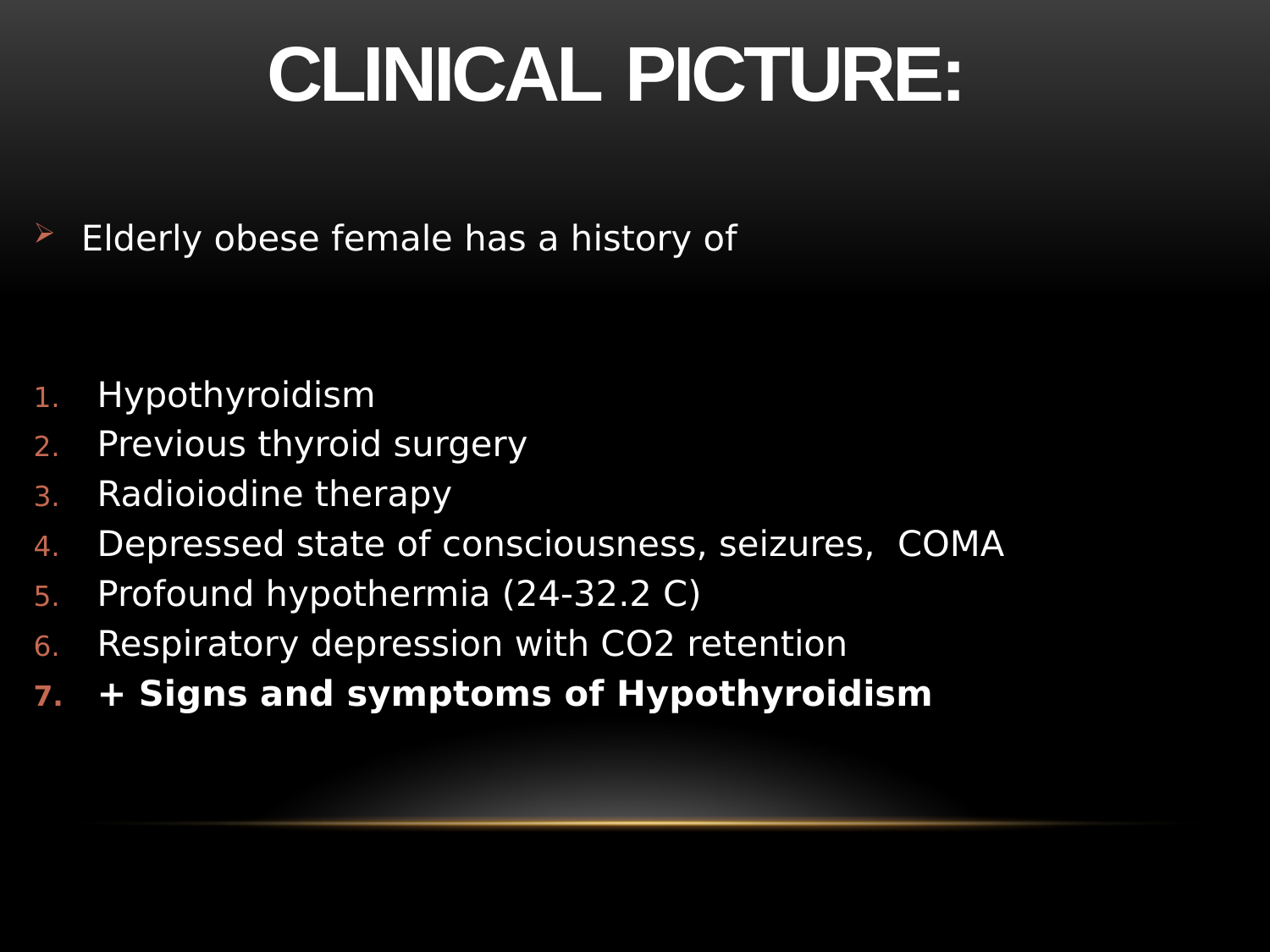

# Clinical picture:
Elderly obese female has a history of

Hypothyroidism
Previous thyroid surgery
Radioiodine therapy
Depressed state of consciousness, seizures,  COMA
Profound hypothermia (24-32.2 C)
Respiratory depression with CO2 retention
+ Signs and symptoms of Hypothyroidism